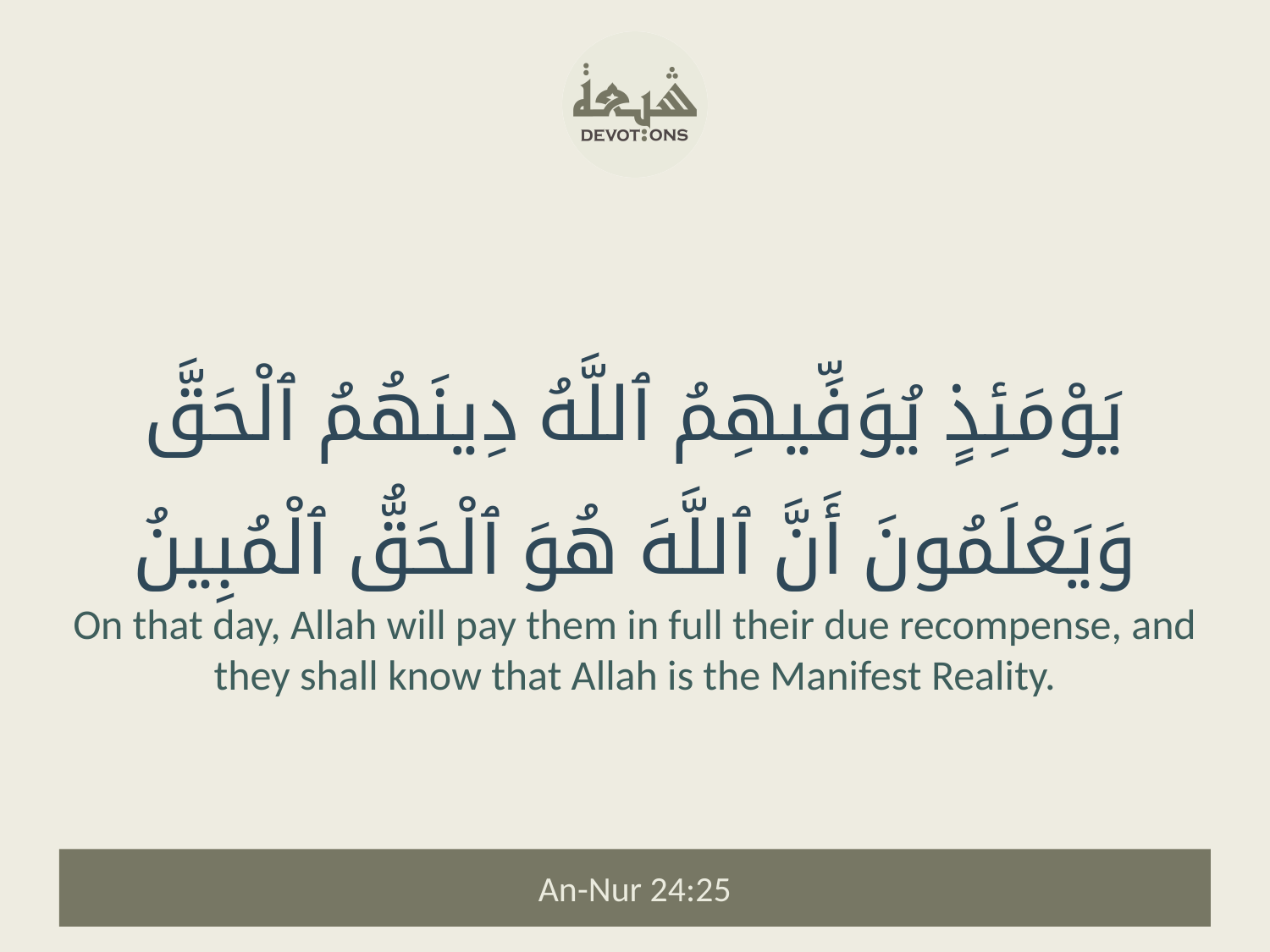

يَوْمَئِذٍ يُوَفِّيهِمُ ٱللَّهُ دِينَهُمُ ٱلْحَقَّ وَيَعْلَمُونَ أَنَّ ٱللَّهَ هُوَ ٱلْحَقُّ ٱلْمُبِينُ
On that day, Allah will pay them in full their due recompense, and they shall know that Allah is the Manifest Reality.
An-Nur 24:25